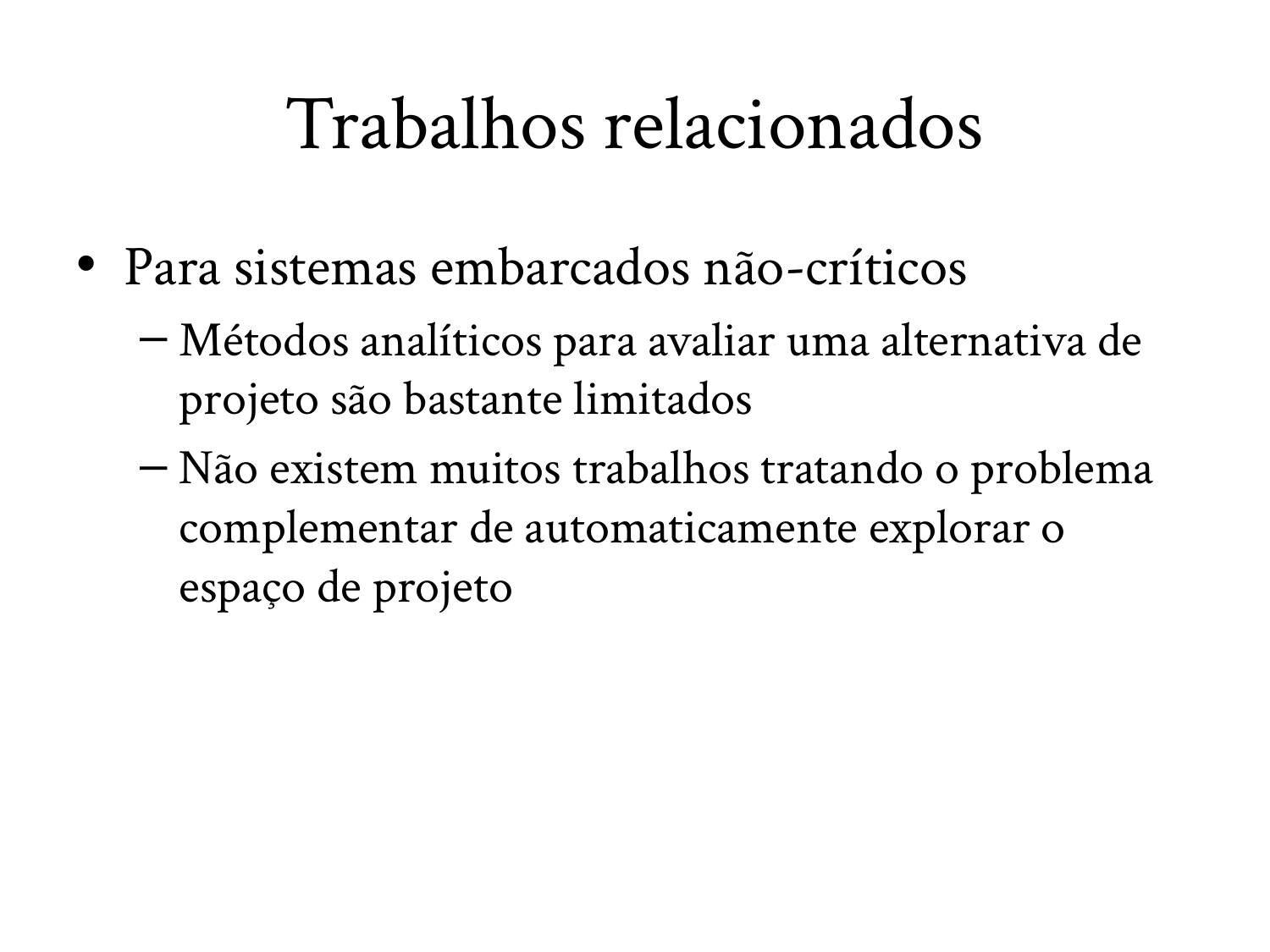

# Trabalhos relacionados
Para sistemas embarcados não-críticos
Métodos analíticos para avaliar uma alternativa de projeto são bastante limitados
Não existem muitos trabalhos tratando o problema complementar de automaticamente explorar o espaço de projeto